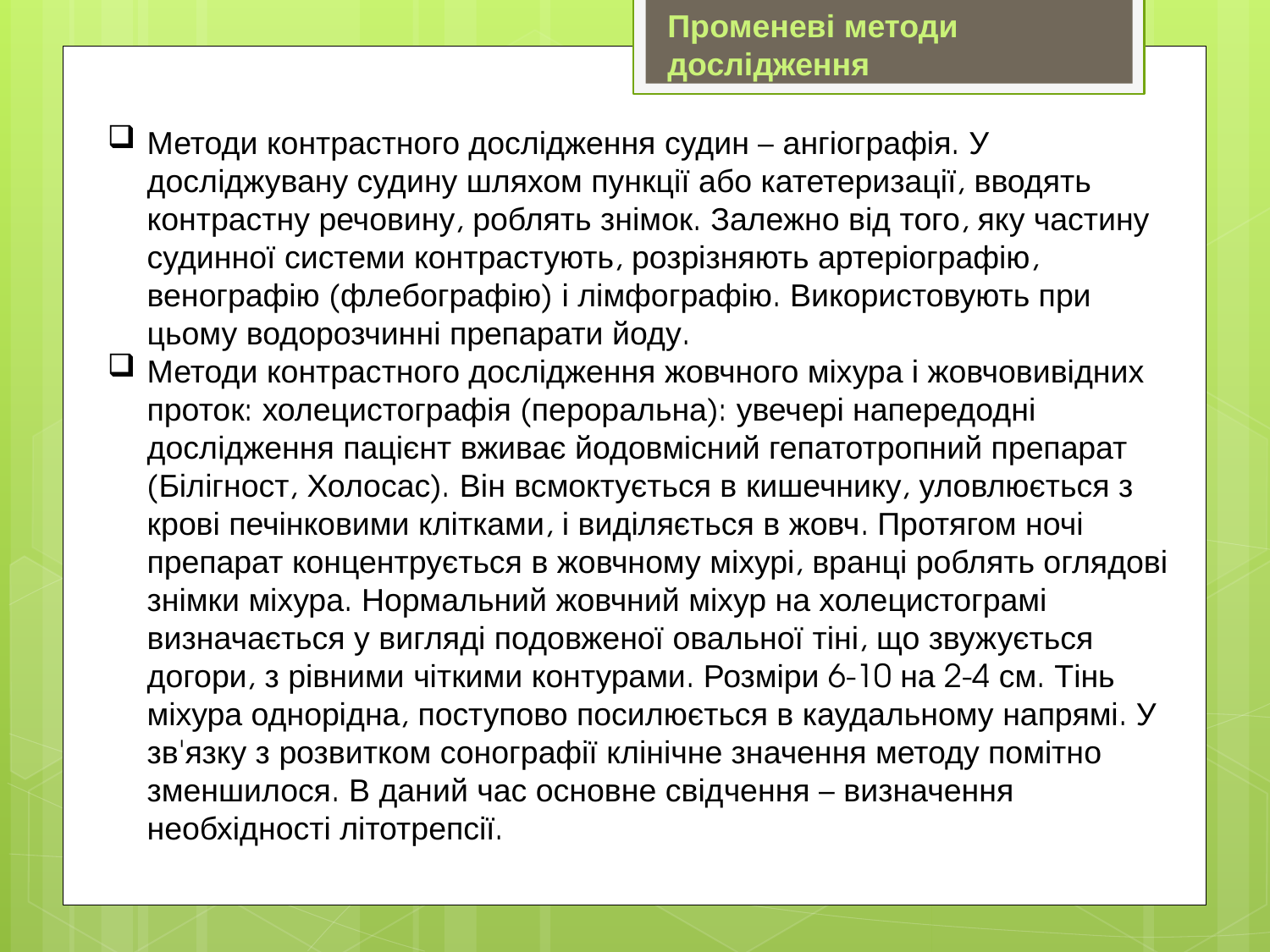

Променеві методи дослідження
Методи контрастного дослідження судин – ангіографія. У досліджувану судину шляхом пункції або катетеризації, вводять контрастну речовину, роблять знімок. Залежно від того, яку частину судинної системи контрастують, розрізняють артеріографію, венографію (флебографію) і лімфографію. Використовують при цьому водорозчинні препарати йоду.
Методи контрастного дослідження жовчного міхура і жовчовивідних проток: холецистографія (пероральна): увечері напередодні дослідження пацієнт вживає йодовмісний гепатотропний препарат (Білігност, Холосас). Він всмоктується в кишечнику, уловлюється з крові печінковими клітками, і виділяється в жовч. Протягом ночі препарат концентрується в жовчному міхурі, вранці роблять оглядові знімки міхура. Нормальний жовчний міхур на холецистограмі визначається у вигляді подовженої овальної тіні, що звужується догори, з рівними чіткими контурами. Розміри 6-10 на 2-4 см. Тінь міхура однорідна, поступово посилюється в каудальному напрямі. У зв'язку з розвитком сонографії клінічне значення методу помітно зменшилося. В даний час основне свідчення – визначення необхідності літотрепсії.